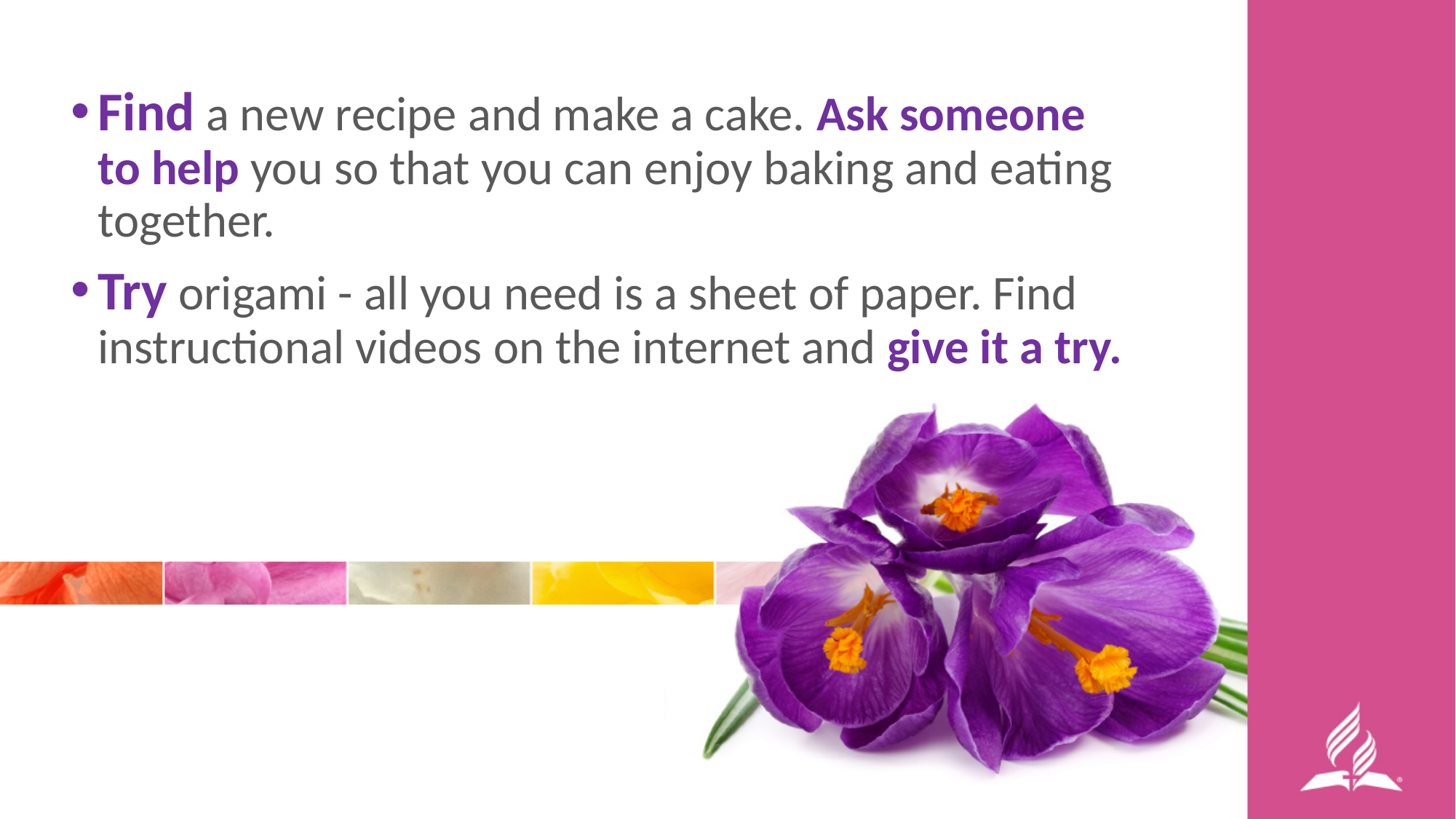

Find a new recipe and make a cake. Ask someone to help you so that you can enjoy baking and eating together.
Try origami - all you need is a sheet of paper. Find instructional videos on the internet and give it a try.